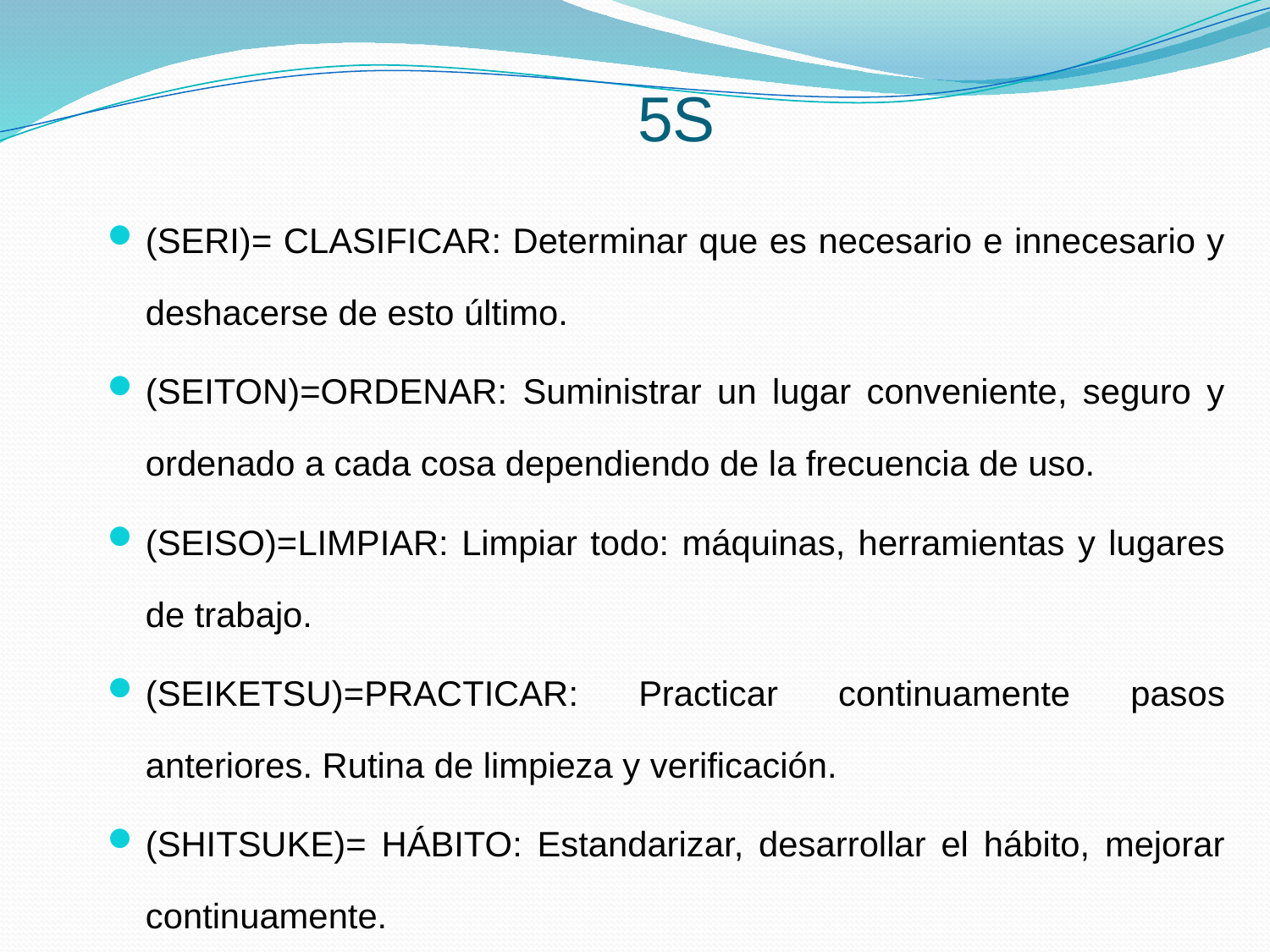

# 5S
(SERI)= CLASIFICAR: Determinar que es necesario e innecesario y deshacerse de esto último.
(SEITON)=ORDENAR: Suministrar un lugar conveniente, seguro y ordenado a cada cosa dependiendo de la frecuencia de uso.
(SEISO)=LIMPIAR: Limpiar todo: máquinas, herramientas y lugares de trabajo.
(SEIKETSU)=PRACTICAR: Practicar continuamente pasos anteriores. Rutina de limpieza y verificación.
(SHITSUKE)= HÁBITO: Estandarizar, desarrollar el hábito, mejorar continuamente.